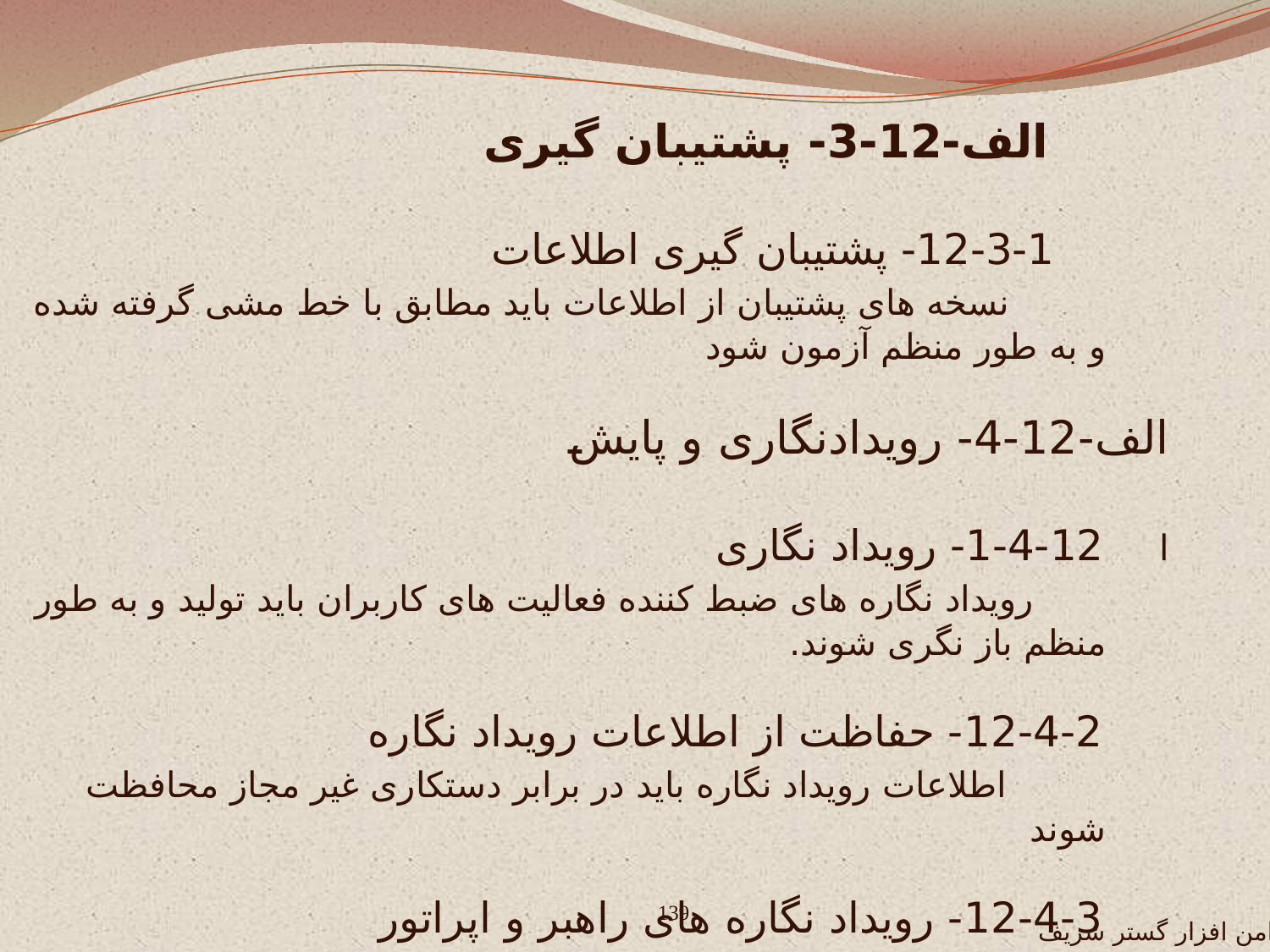

الف-12-3- پشتیبان گیری

          12-3-1- پشتیبان گیری اطلاعات
             نسخه های پشتیبان از اطلاعات باید مطابق با خط مشی گرفته شده و به طور منظم آزمون شود

    الف-12-4- رویدادنگاری و پایش

ا     12-4-1- رویداد نگاری
          رویداد نگاره های ضبط کننده فعالیت های کاربران باید تولید و به طور منظم باز نگری شوند.

      12-4-2- حفاظت از اطلاعات رویداد نگاره
            اطلاعات رویداد نگاره باید در برابر دستکاری غیر مجاز محافظت شوند

      12-4-3- رویداد نگاره های راهبر و اپراتور
             رویدادنگاری فعالیت های راهبر سیستم  و حفاظت از رویداد نگاره ها